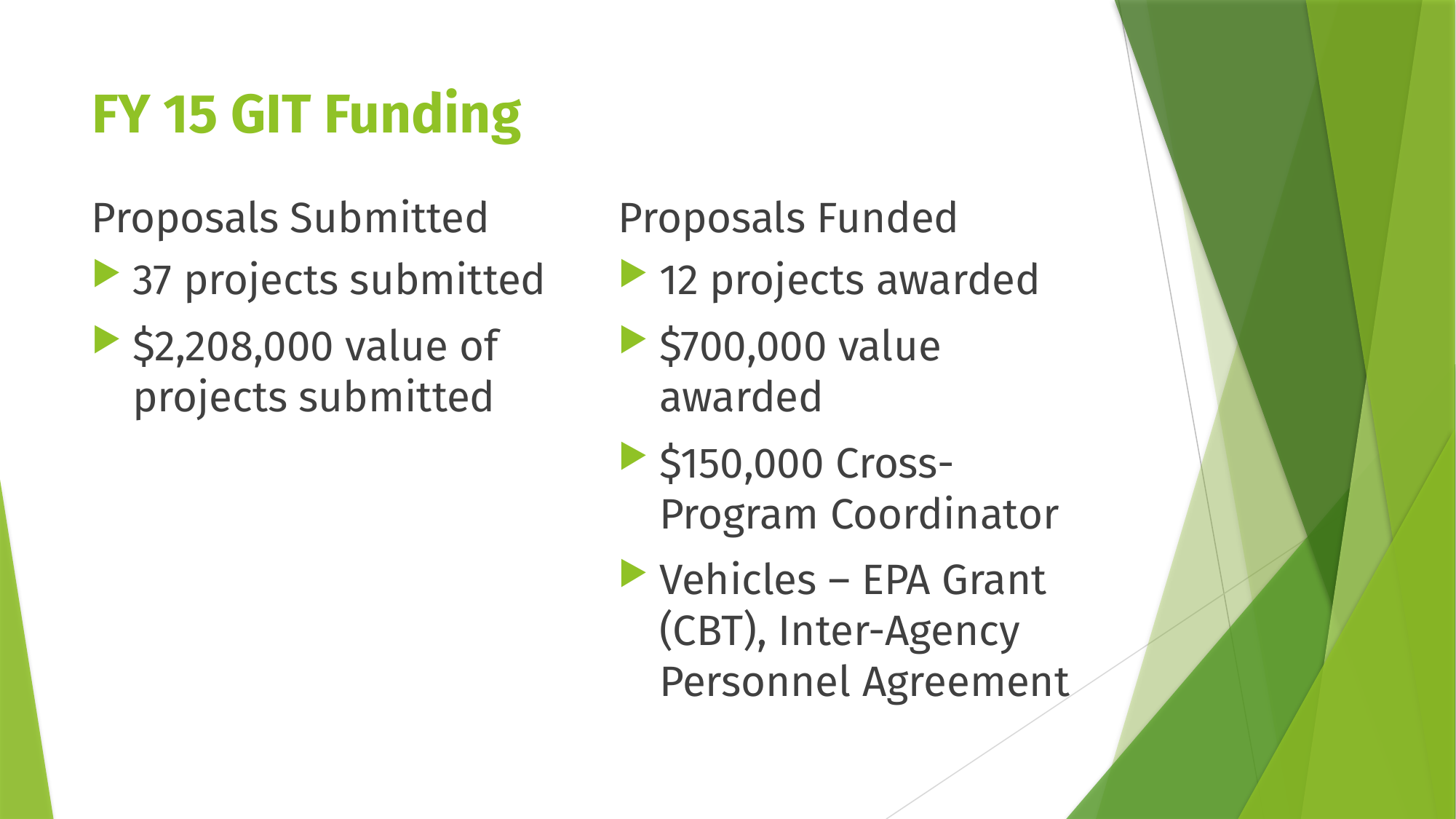

# FY 15 GIT Funding
Proposals Submitted
Proposals Funded
37 projects submitted
$2,208,000 value of projects submitted
12 projects awarded
$700,000 value awarded
$150,000 Cross-Program Coordinator
Vehicles – EPA Grant (CBT), Inter-Agency Personnel Agreement